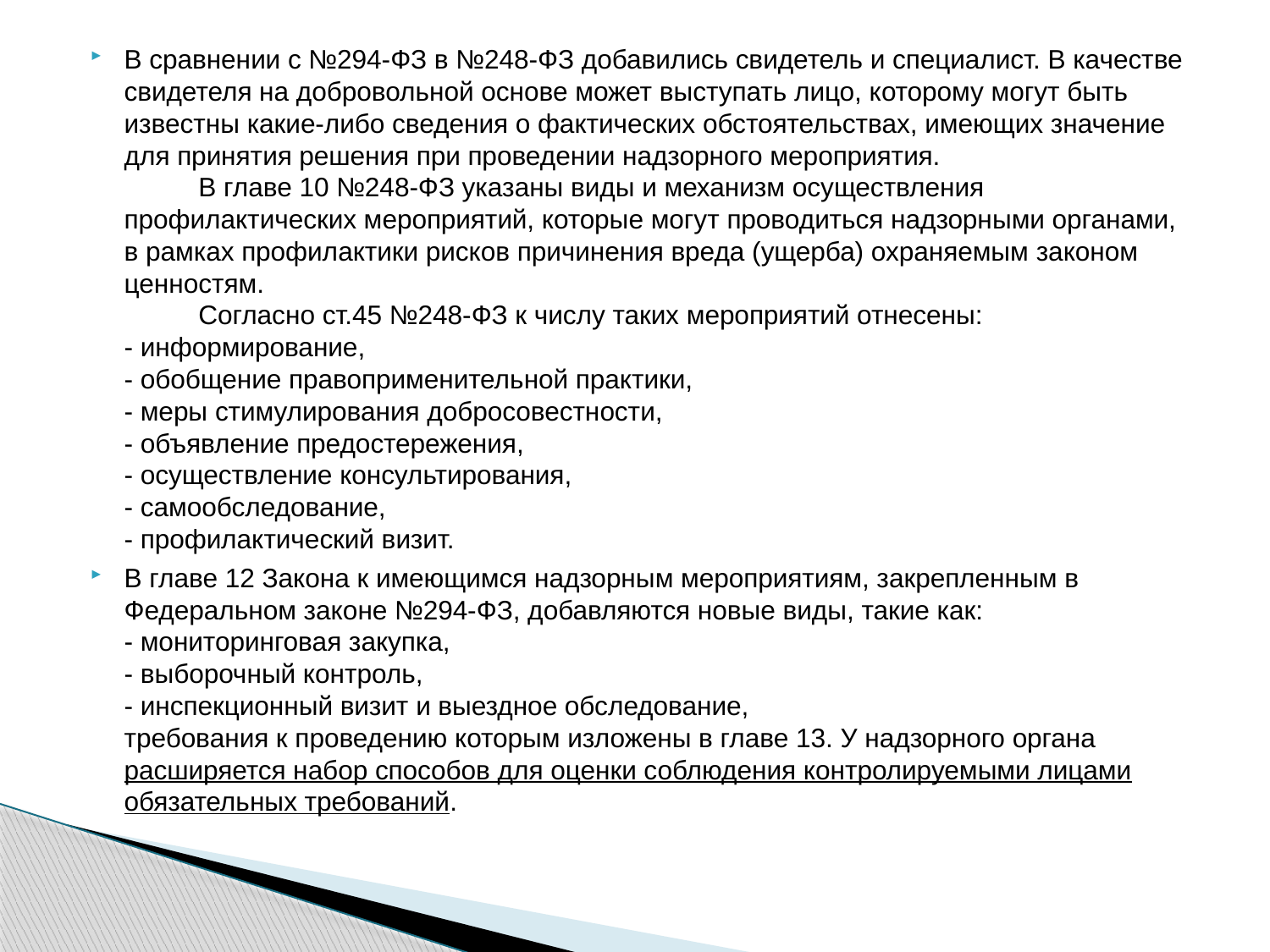

В сравнении с №294-ФЗ в №248-ФЗ добавились свидетель и специалист. В качестве свидетеля на добровольной основе может выступать лицо, которому могут быть известны какие-либо сведения о фактических обстоятельствах, имеющих значение для принятия решения при проведении надзорного мероприятия.
          В главе 10 №248-ФЗ указаны виды и механизм осуществления профилактических мероприятий, которые могут проводиться надзорными органами, в рамках профилактики рисков причинения вреда (ущерба) охраняемым законом ценностям.
          Согласно ст.45 №248-ФЗ к числу таких мероприятий отнесены:
- информирование,
- обобщение правоприменительной практики,
- меры стимулирования добросовестности,
- объявление предостережения,
- осуществление консультирования,
- самообследование,
- профилактический визит.
В главе 12 Закона к имеющимся надзорным мероприятиям, закрепленным в Федеральном законе №294-ФЗ, добавляются новые виды, такие как:
- мониторинговая закупка,
- выборочный контроль,
- инспекционный визит и выездное обследование,
требования к проведению которым изложены в главе 13. У надзорного органа расширяется набор способов для оценки соблюдения контролируемыми лицами обязательных требований.